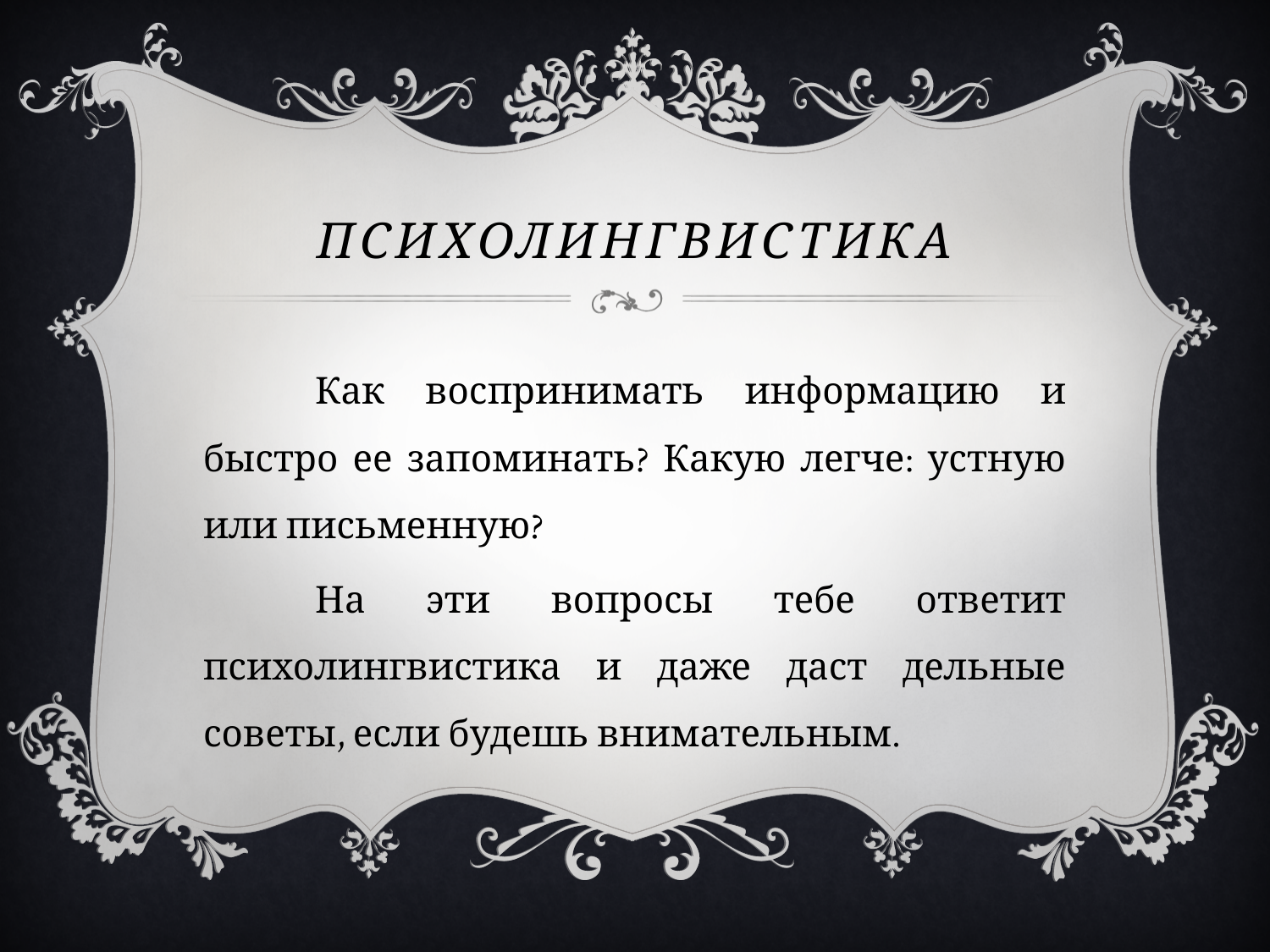

# Психолингвистика
	Как воспринимать информацию и быстро ее запоминать? Какую легче: устную или письменную?
	На эти вопросы тебе ответит психолингвистика и даже даст дельные советы, если будешь внимательным.